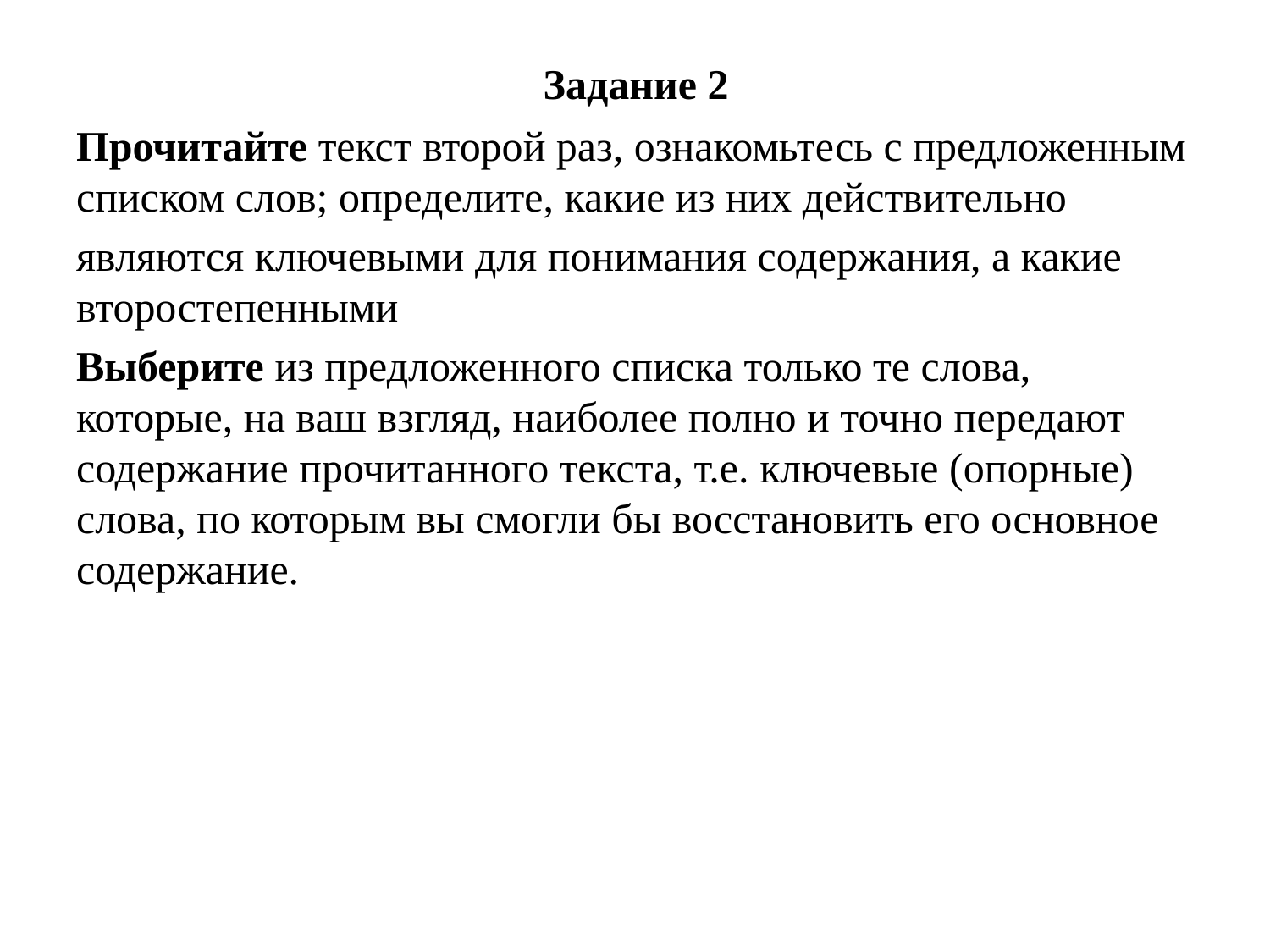

Задание 2
Прочитайте текст второй раз, ознакомьтесь с предложенным списком слов; определите, какие из них действительно
являются ключевыми для понимания содержания, а какие второстепенными
Выберите из предложенного списка только те слова, которые, на ваш взгляд, наиболее полно и точно передают содержание прочитанного текста, т.е. ключевые (опорные) слова, по которым вы смогли бы восстановить его основное содержание.
#